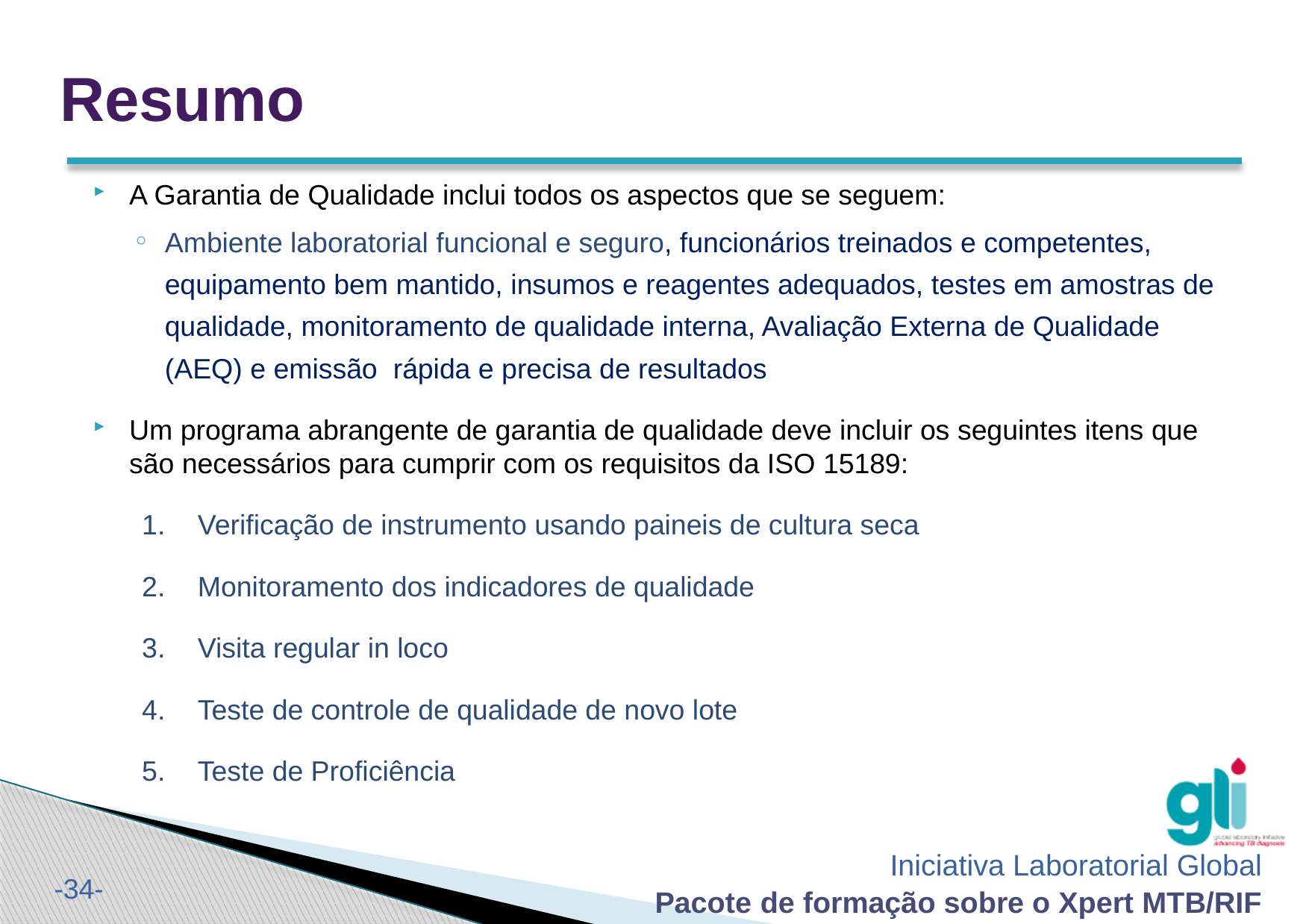

Resumo
A Garantia de Qualidade inclui todos os aspectos que se seguem:
Ambiente laboratorial funcional e seguro, funcionários treinados e competentes, equipamento bem mantido, insumos e reagentes adequados, testes em amostras de qualidade, monitoramento de qualidade interna, Avaliação Externa de Qualidade (AEQ) e emissão  rápida e precisa de resultados
Um programa abrangente de garantia de qualidade deve incluir os seguintes itens que são necessários para cumprir com os requisitos da ISO 15189:
Verificação de instrumento usando paineis de cultura seca
Monitoramento dos indicadores de qualidade
Visita regular in loco
Teste de controle de qualidade de novo lote
Teste de Proficiência